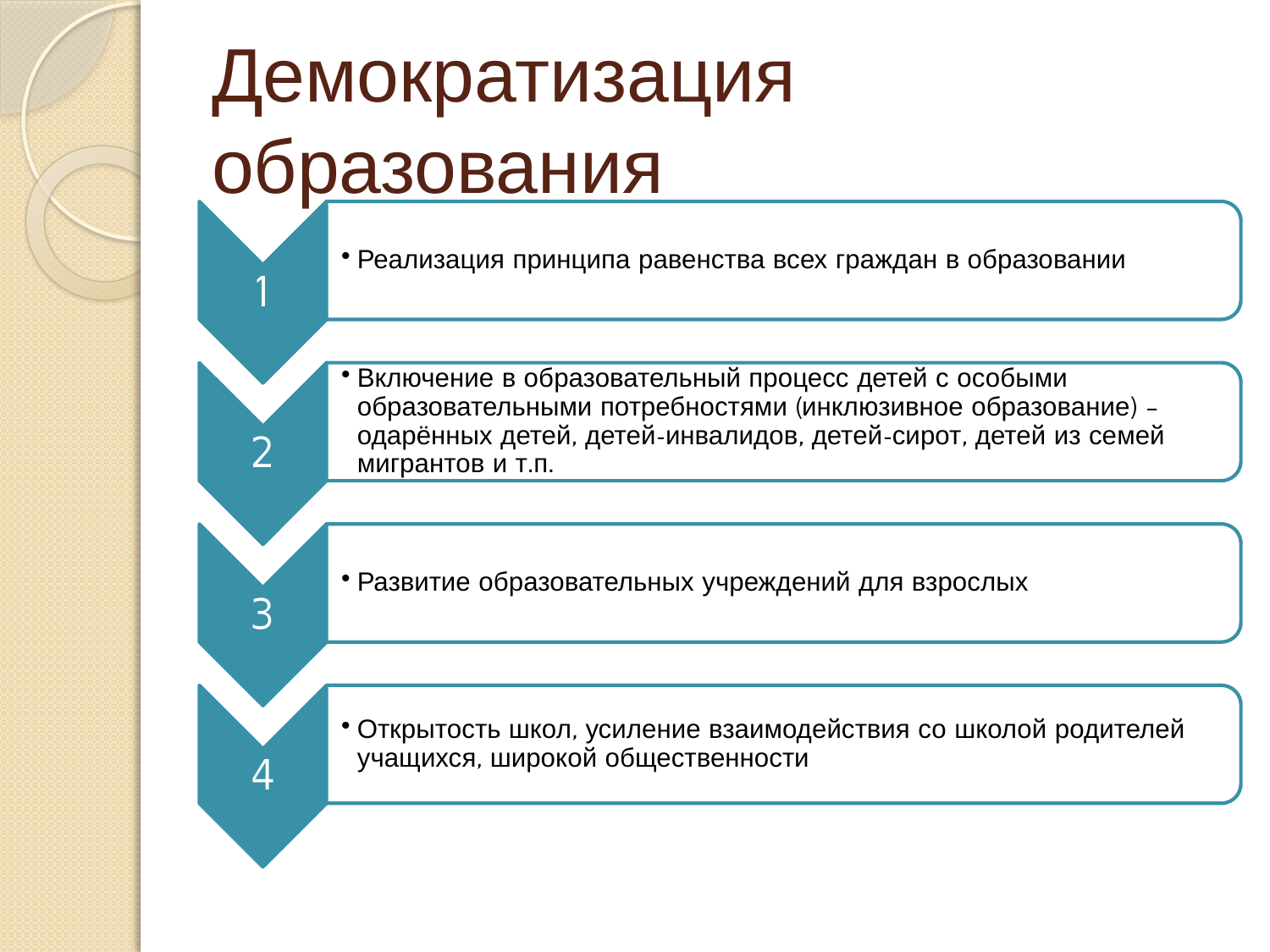

# Демократизация образования
1
Реализация принципа равенства всех граждан в образовании
2
Включение в образовательный процесс детей с особыми образовательными потребностями (инклюзивное образование) – одарённых детей, детей-инвалидов, детей-сирот, детей из семей мигрантов и т.п.
3
Развитие образовательных учреждений для взрослых
4
Открытость школ, усиление взаимодействия со школой родителей учащихся, широкой общественности